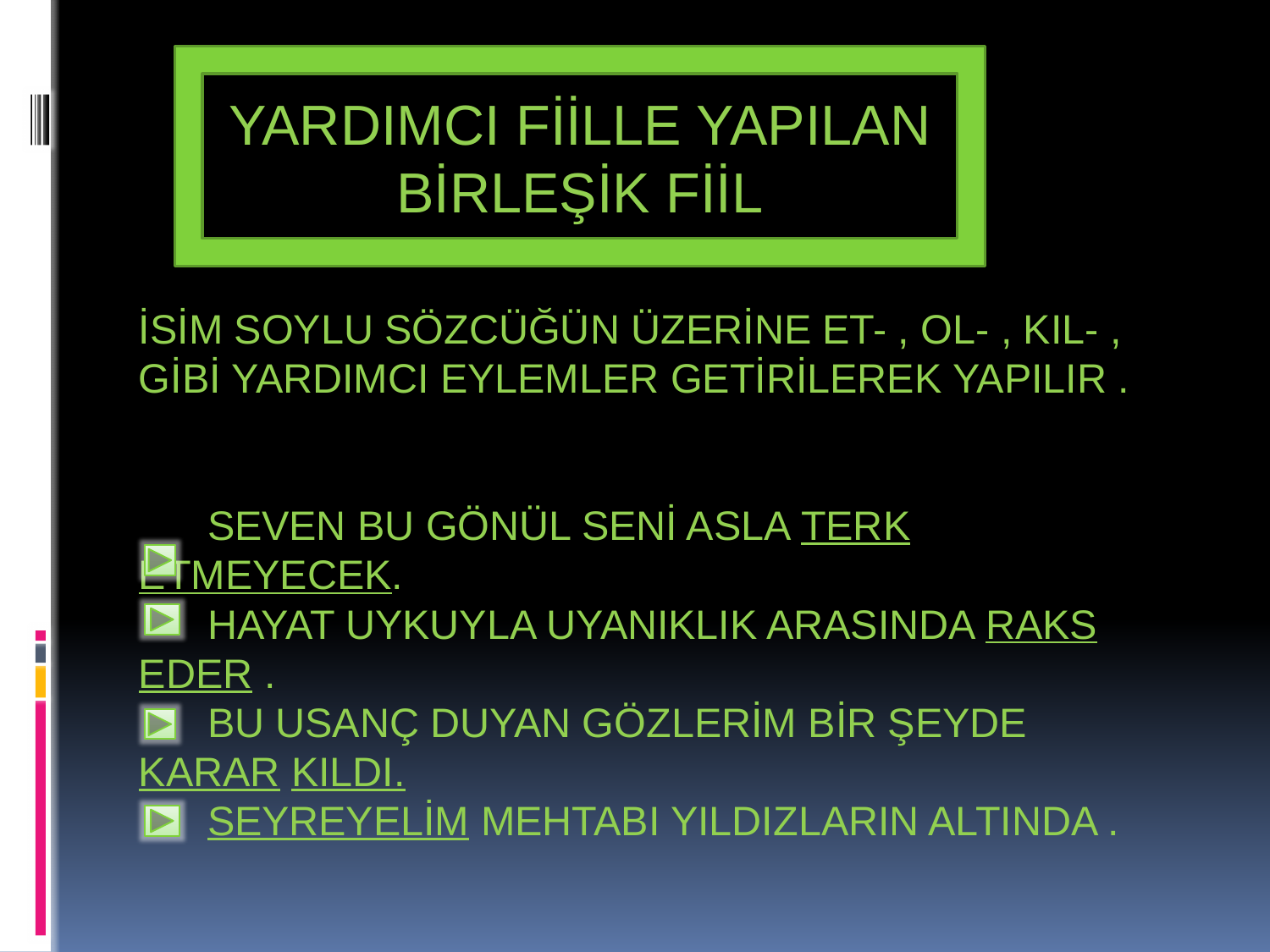

YARDIMCI FİİLLE YAPILAN BİRLEŞİK FİİL
İSİM SOYLU SÖZCÜĞÜN ÜZERİNE ET- , OL- , KIL- , GİBİ YARDIMCI EYLEMLER GETİRİLEREK YAPILIR .

      SEVEN BU GÖNÜL SENİ ASLA TERK ETMEYECEK.
      HAYAT UYKUYLA UYANIKLIK ARASINDA RAKS EDER .
      BU USANÇ DUYAN GÖZLERİM BİR ŞEYDE KARAR KILDI.
      SEYREYELİM MEHTABI YILDIZLARIN ALTINDA .